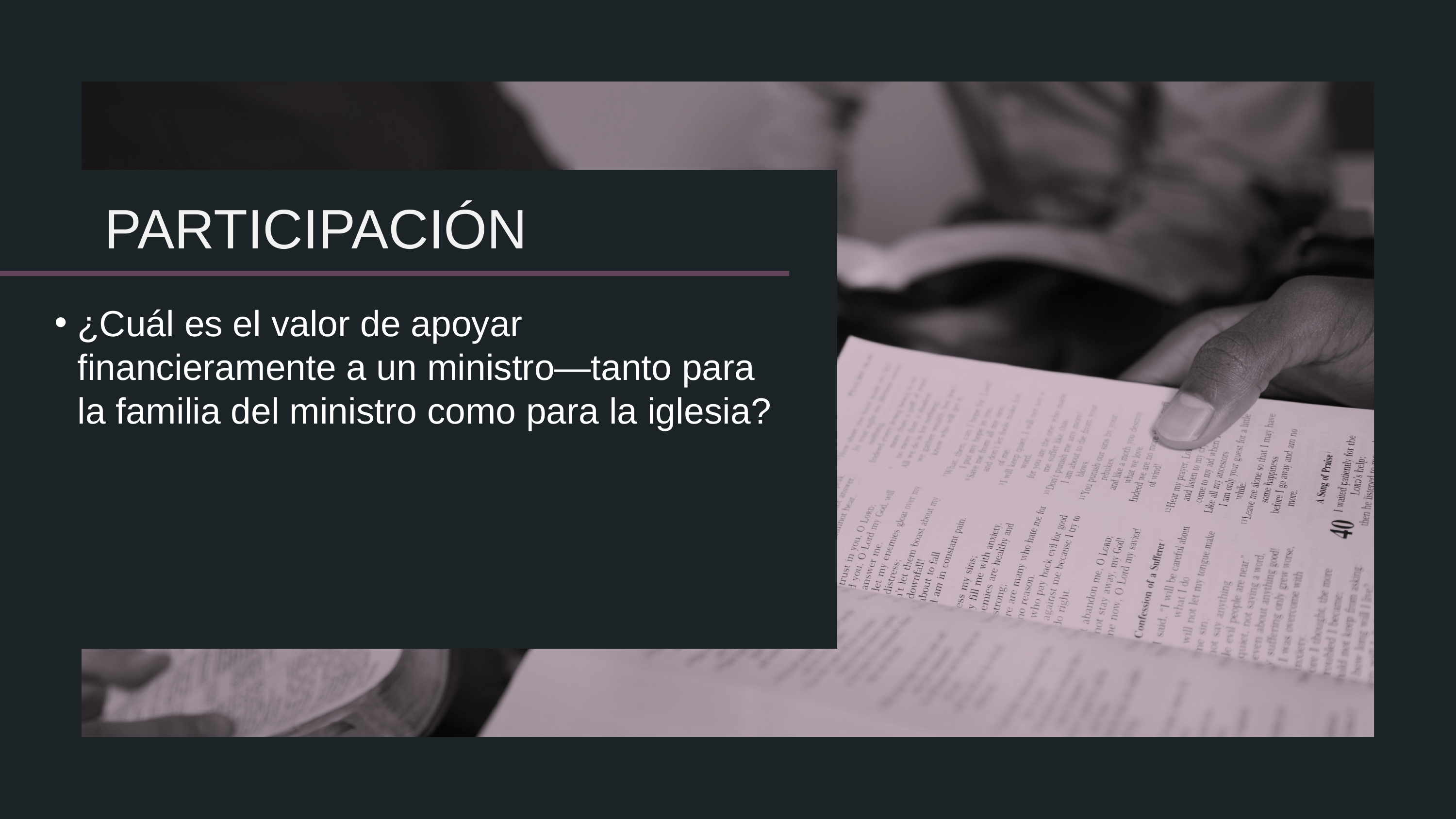

¿Cuál es el valor de apoyar financieramente a un ministro—tanto para la familia del ministro como para la iglesia?